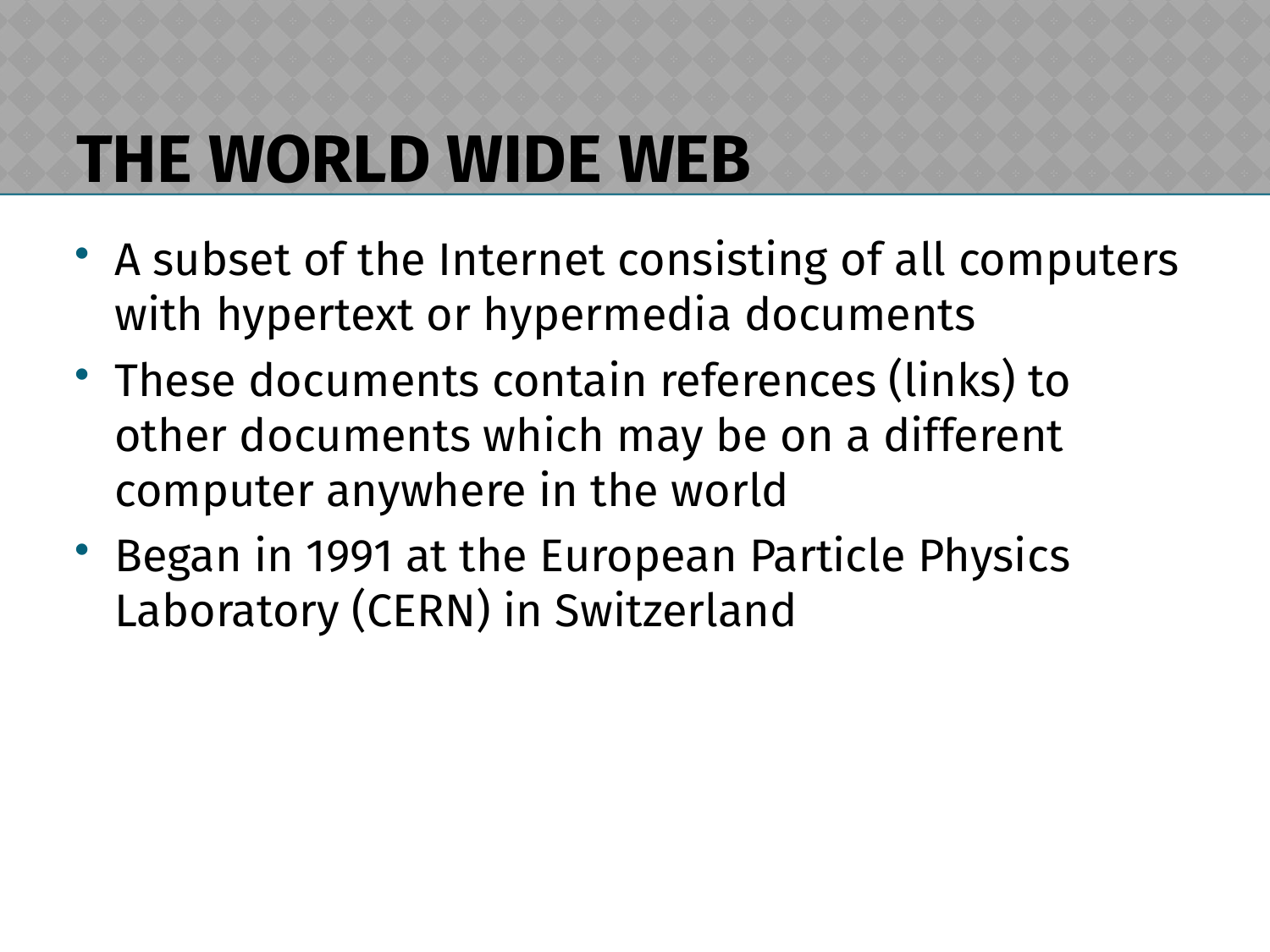

# The World Wide Web
A subset of the Internet consisting of all computers with hypertext or hypermedia documents
These documents contain references (links) to other documents which may be on a different computer anywhere in the world
Began in 1991 at the European Particle Physics Laboratory (CERN) in Switzerland